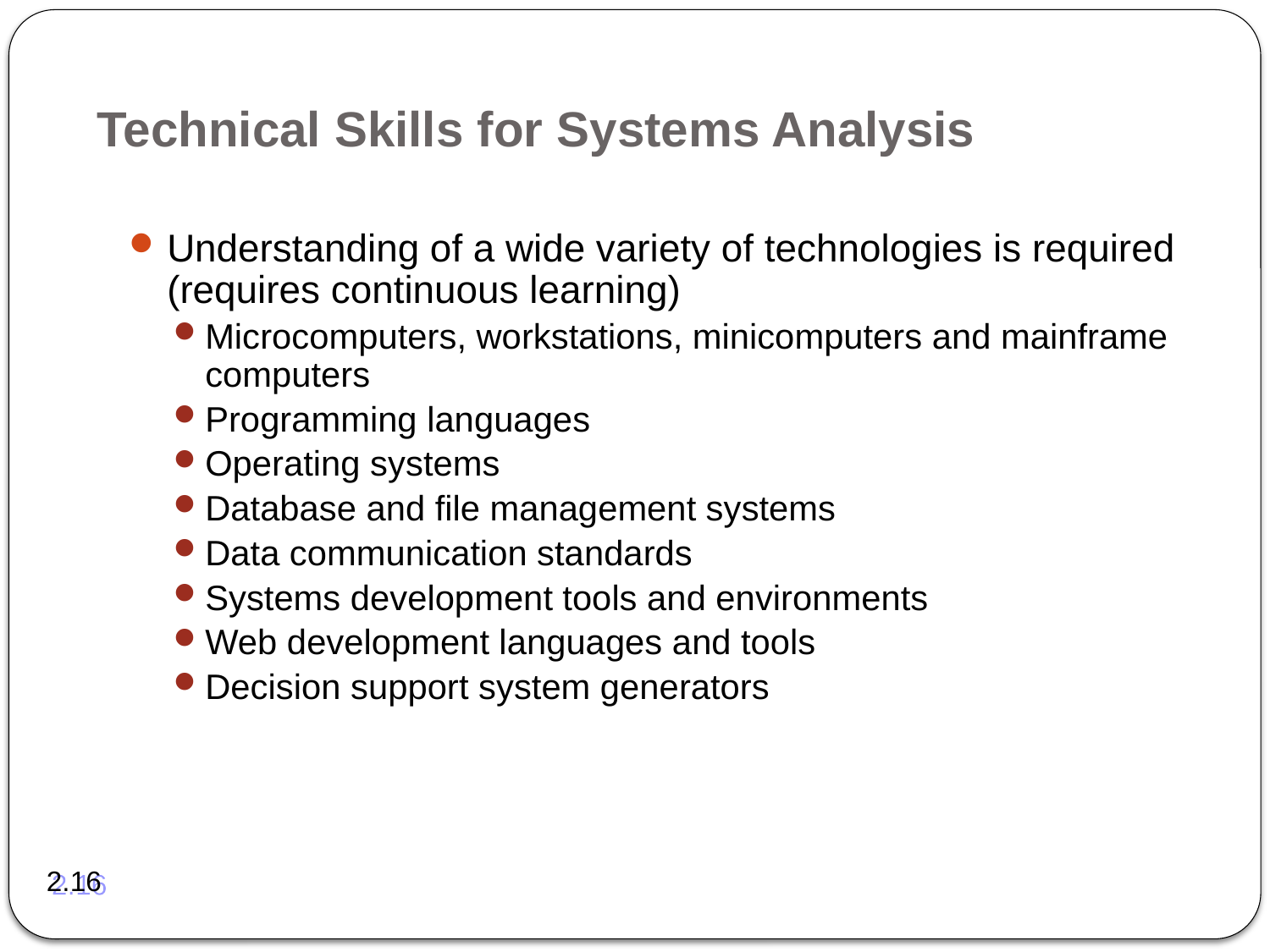

# Technical Skills for Systems Analysis
Understanding of a wide variety of technologies is required (requires continuous learning)
Microcomputers, workstations, minicomputers and mainframe computers
Programming languages
Operating systems
Database and file management systems
Data communication standards
Systems development tools and environments
Web development languages and tools
Decision support system generators

2.16